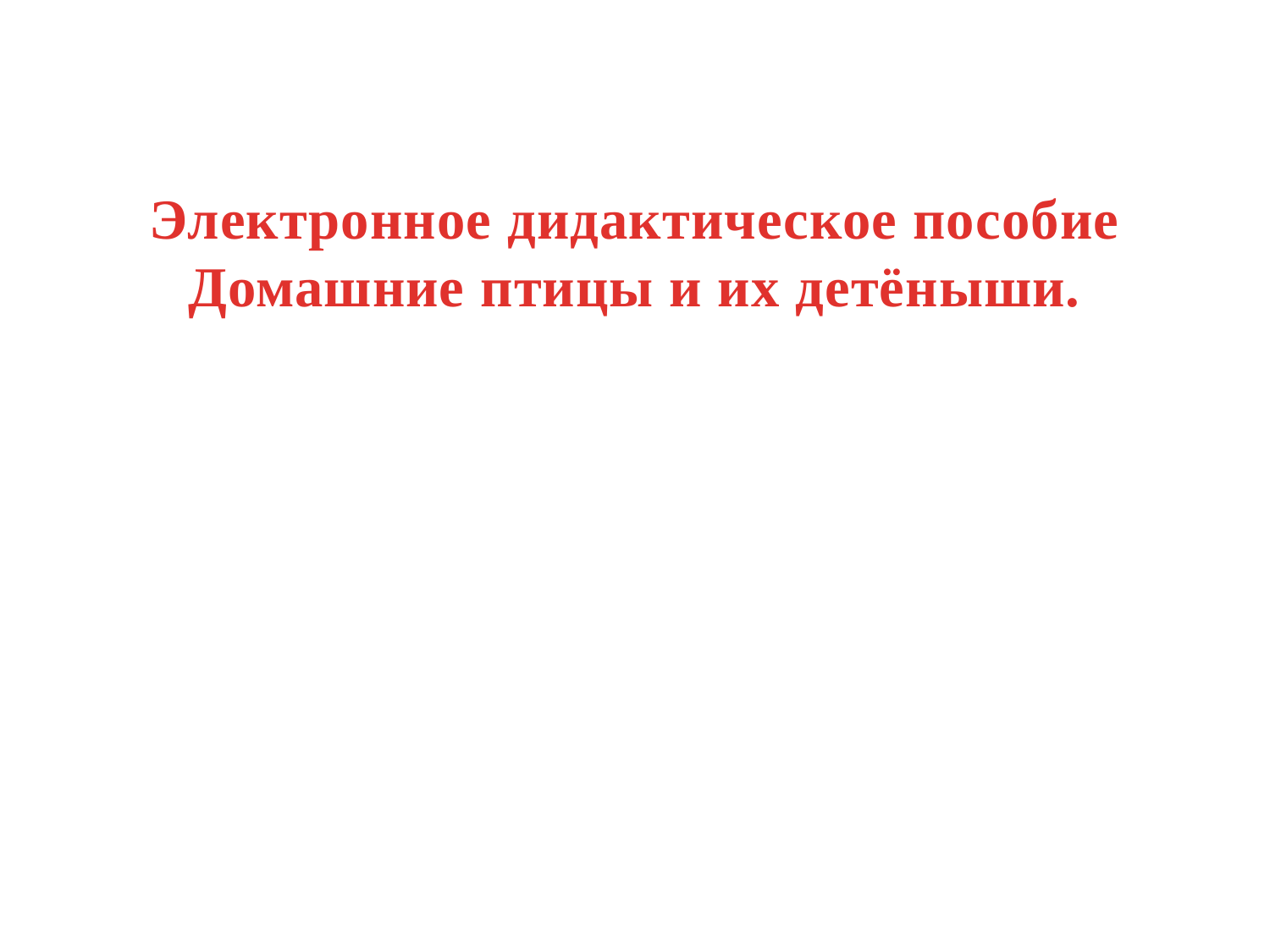

Электронное дидактическое пособие
Домашние птицы и их детёныши.